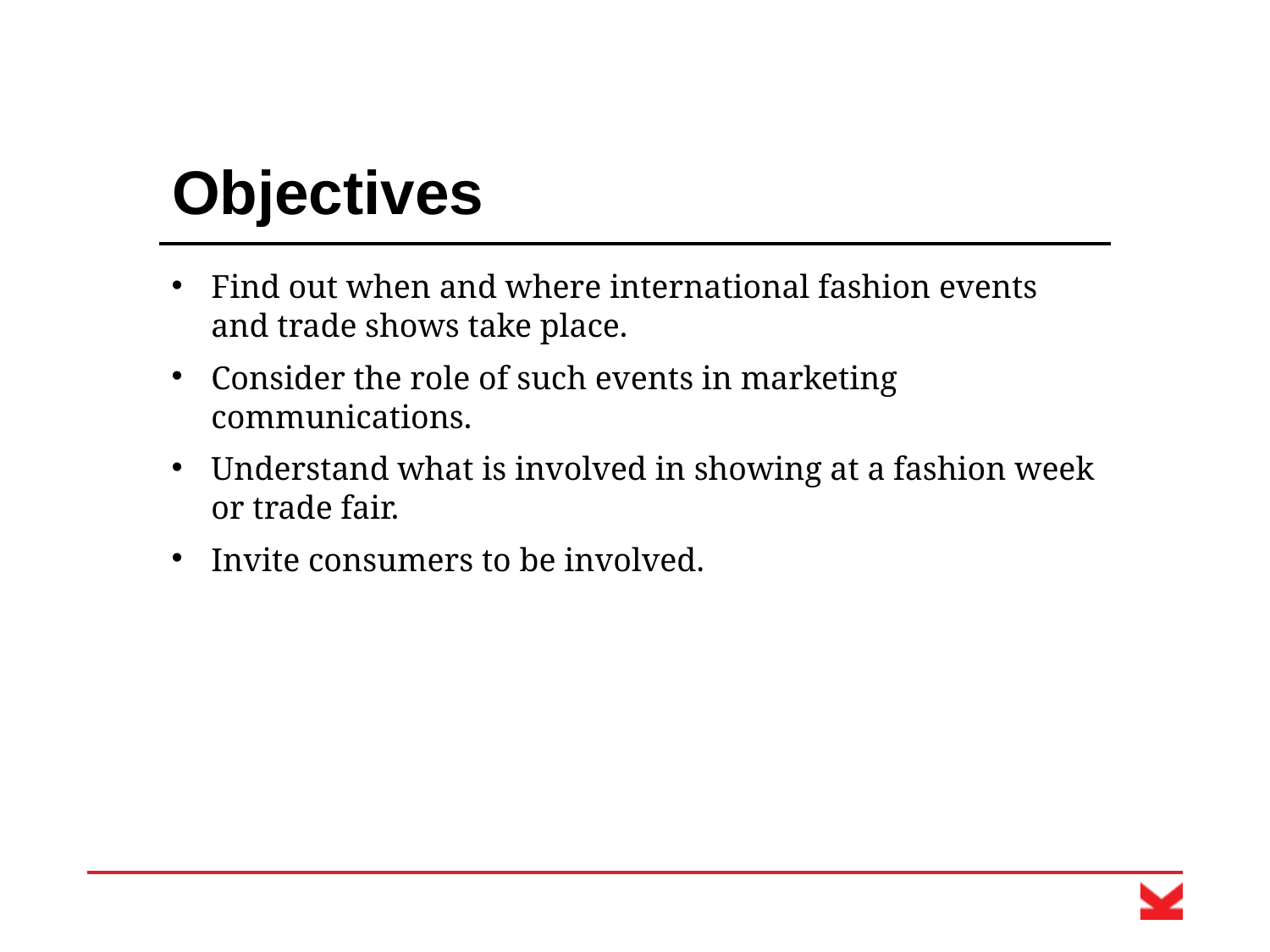

# Objectives
Find out when and where international fashion events and trade shows take place.
Consider the role of such events in marketing communications.
Understand what is involved in showing at a fashion week or trade fair.
Invite consumers to be involved.